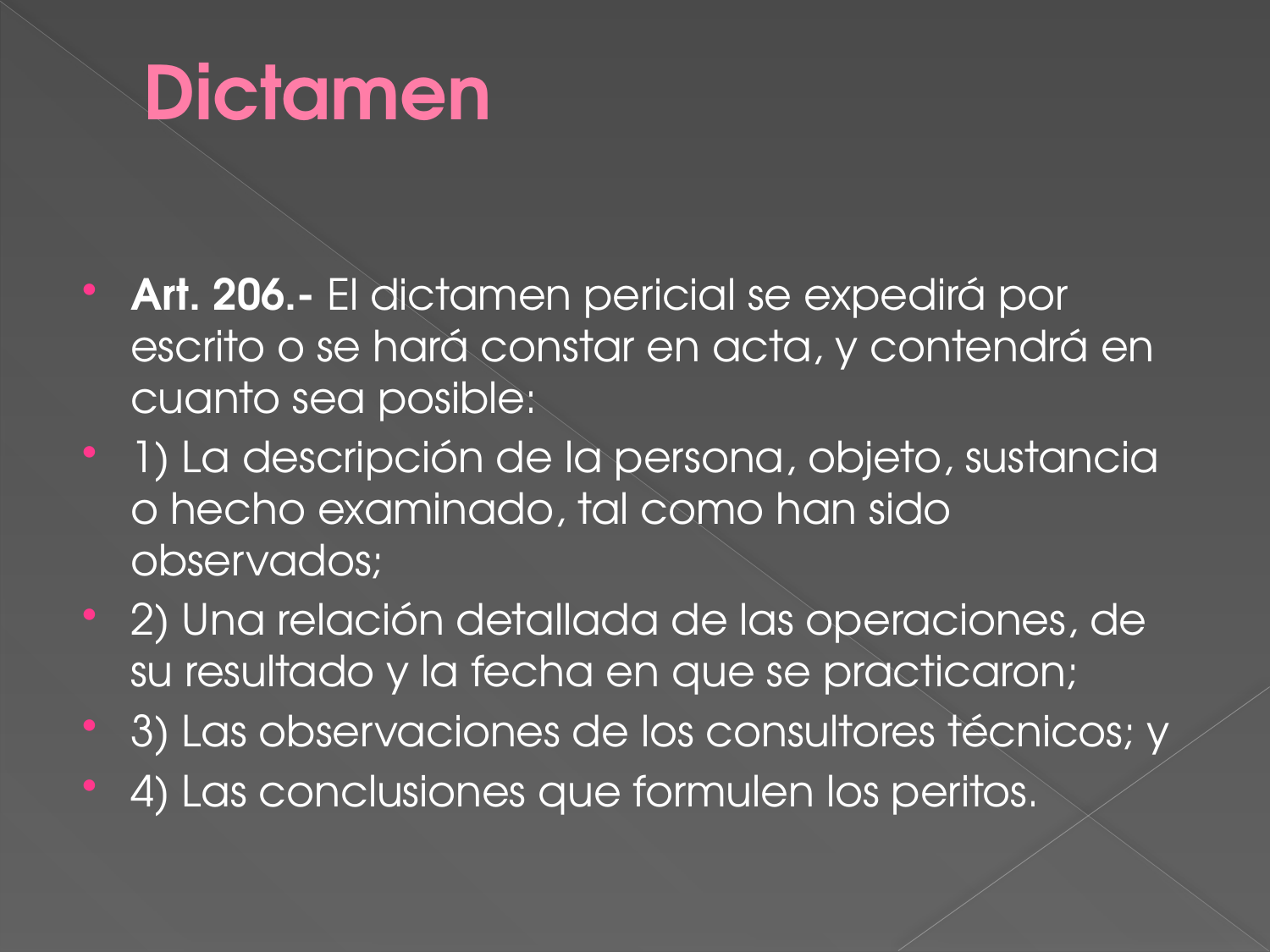

# Dictamen
Art. 206.- El dictamen pericial se expedirá por escrito o se hará constar en acta, y contendrá en cuanto sea posible:
1) La descripción de la persona, objeto, sustancia o hecho examinado, tal como han sido observados;
2) Una relación detallada de las operaciones, de su resultado y la fecha en que se practicaron;
3) Las observaciones de los consultores técnicos; y
4) Las conclusiones que formulen los peritos.